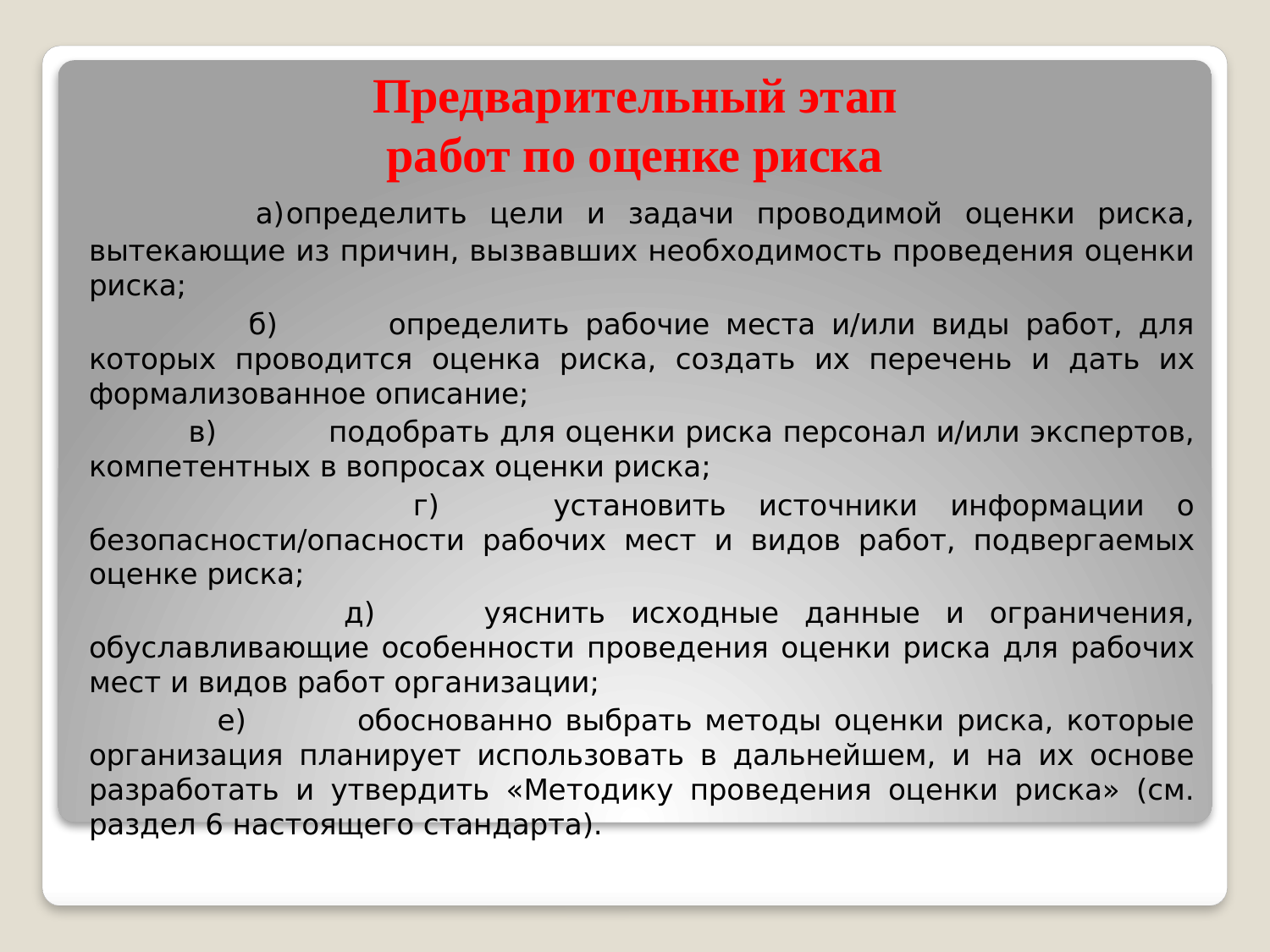

# Предварительный этап работ по оценке риска
      а)	определить цели и задачи проводимой оценки риска, вытекающие из причин, вызвавших необходимость проведения оценки риска;
          б)	определить рабочие места и/или виды работ, для которых проводится оценка риска, создать их перечень и дать их формализованное описание;
          в)	подобрать для оценки риска персонал и/или экспертов, компетентных в вопросах оценки риска;
          г)	установить источники информации о безопасности/опасности рабочих мест и видов работ, подвергаемых оценке риска;
          д)	уяснить исходные данные и ограничения, обуславливающие особенности проведения оценки риска для рабочих мест и видов работ организации;
          е)	обоснованно выбрать методы оценки риска, которые организация планирует использовать в дальнейшем, и на их основе разработать и утвердить «Методику проведения оценки риска» (см. раздел 6 настоящего стандарта).